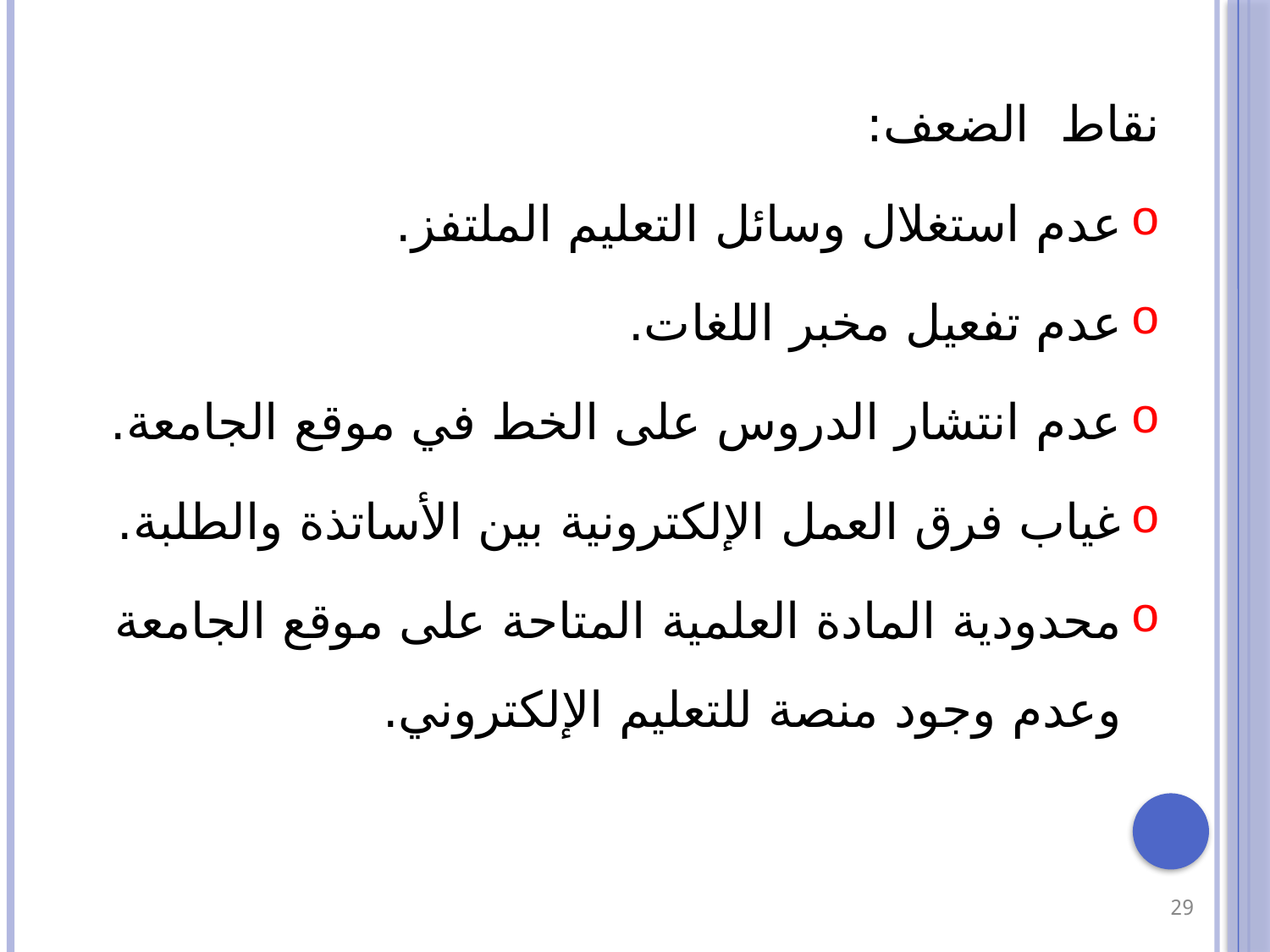

نقاط  الضعف:
عدم استغلال وسائل التعليم الملتفز.
عدم تفعيل مخبر اللغات.
عدم انتشار الدروس على الخط في موقع الجامعة.
غياب فرق العمل الإلكترونية بين الأساتذة والطلبة.
محدودية المادة العلمية المتاحة على موقع الجامعة وعدم وجود منصة للتعليم الإلكتروني.
29